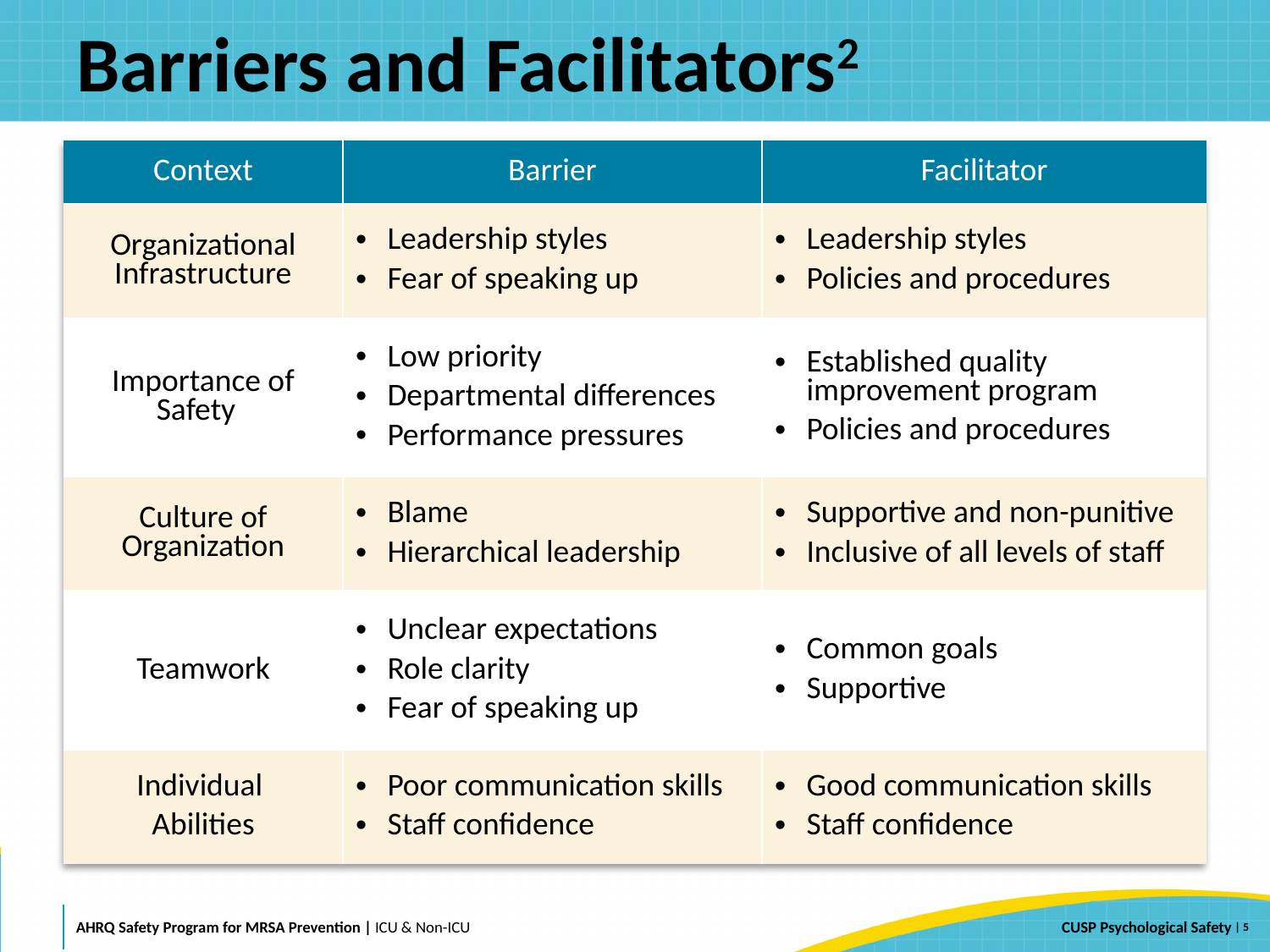

# Barriers and Facilitators2
| Context | Barrier | Facilitator |
| --- | --- | --- |
| Organizational Infrastructure | Leadership styles Fear of speaking up | Leadership styles Policies and procedures |
| Importance of Safety | Low priority Departmental differences Performance pressures | Established quality improvement program Policies and procedures |
| Culture of Organization | Blame Hierarchical leadership | Supportive and non-punitive Inclusive of all levels of staff |
| Teamwork | Unclear expectations Role clarity Fear of speaking up | Common goals Supportive |
| Individual Abilities | Poor communication skills Staff confidence | Good communication skills Staff confidence |
 | 5